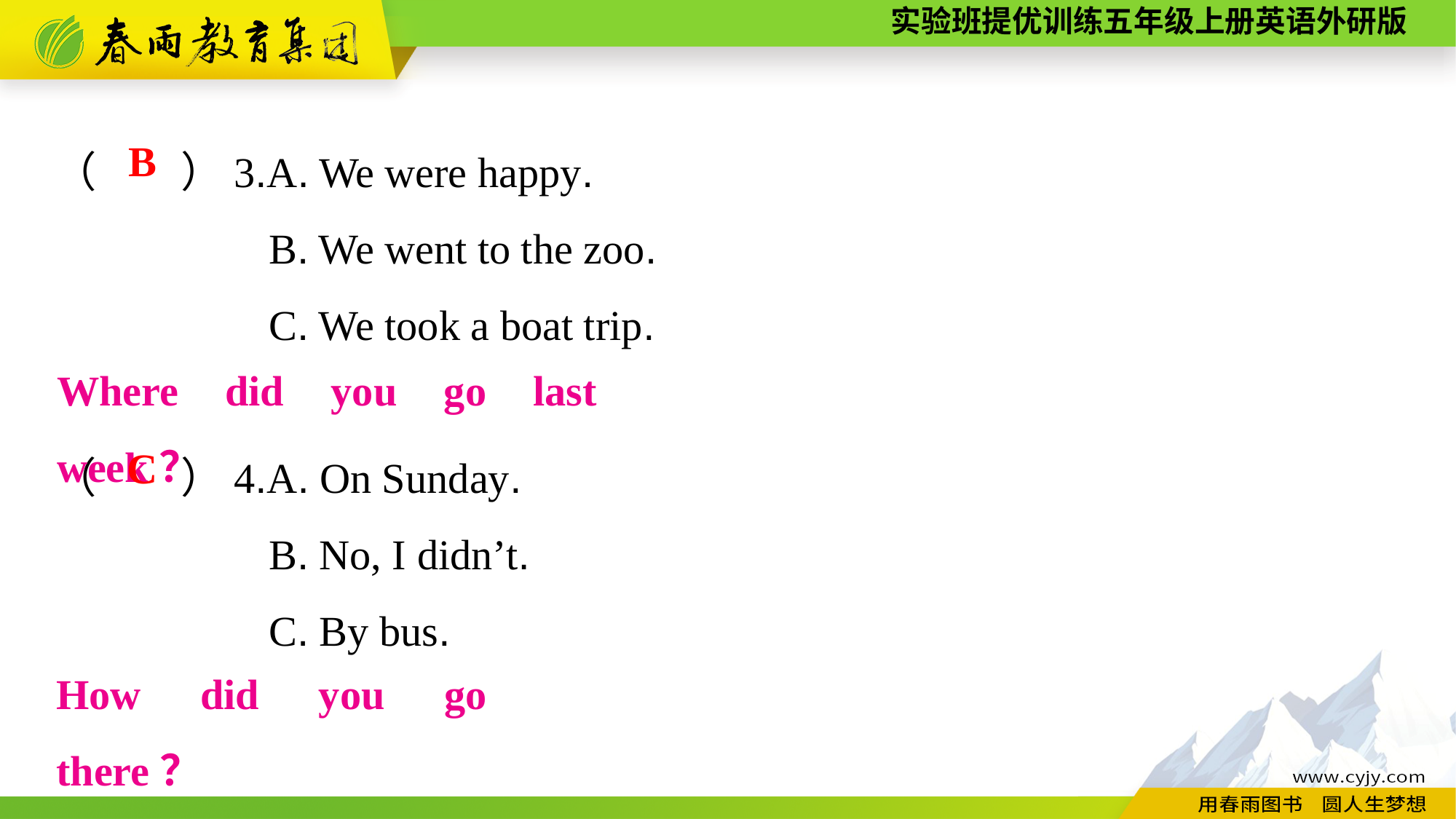

（　　）3.A. We were happy.
B. We went to the zoo.
C. We took a boat trip.

（　　）4.A. On Sunday.
B. No, I didn’t.
C. By bus.
B
Where did you go last week？
C
How did you go there？